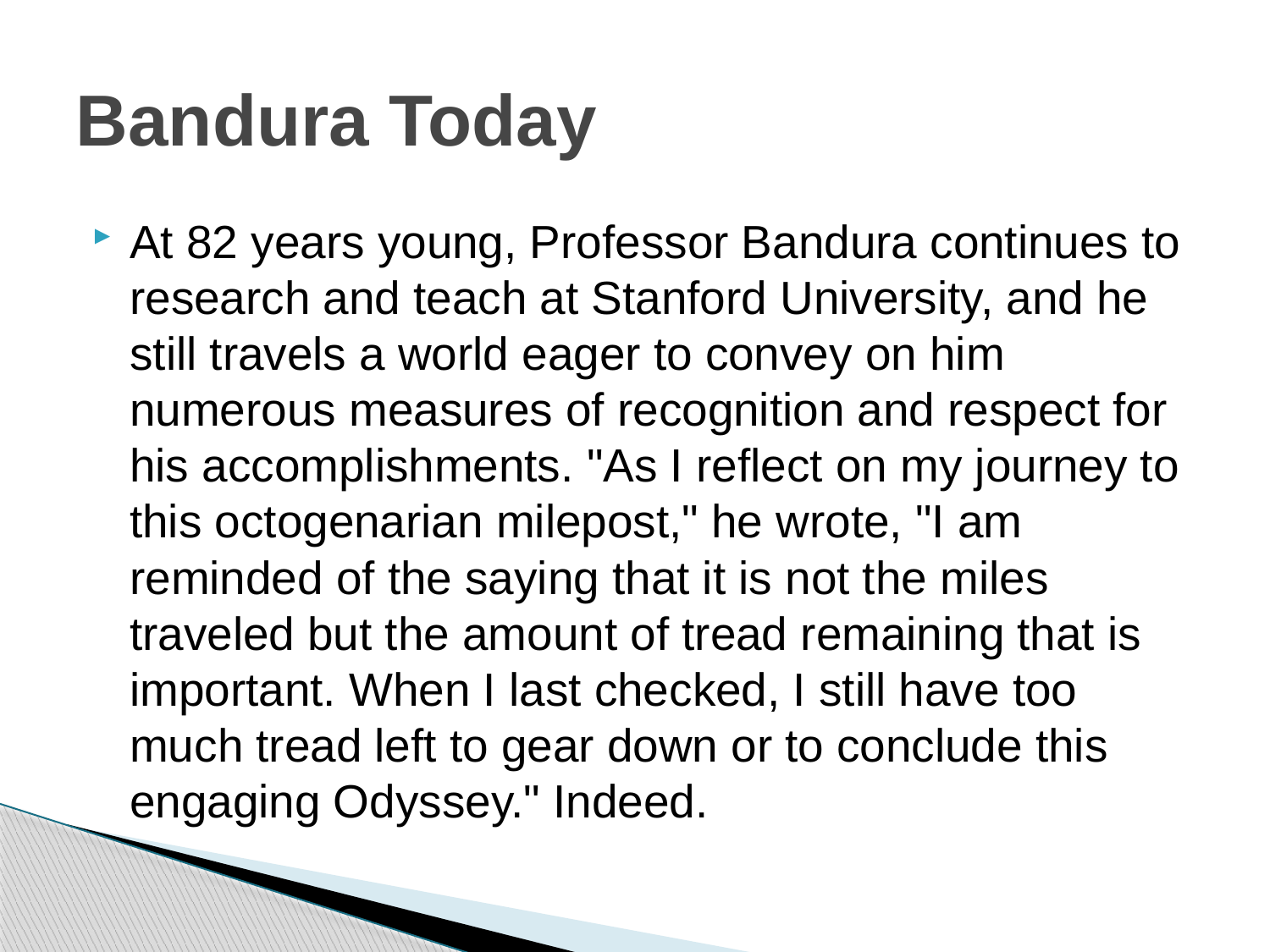

# Bandura Today
At 82 years young, Professor Bandura continues to research and teach at Stanford University, and he still travels a world eager to convey on him numerous measures of recognition and respect for his accomplishments. "As I reflect on my journey to this octogenarian milepost," he wrote, "I am reminded of the saying that it is not the miles traveled but the amount of tread remaining that is important. When I last checked, I still have too much tread left to gear down or to conclude this engaging Odyssey." Indeed.